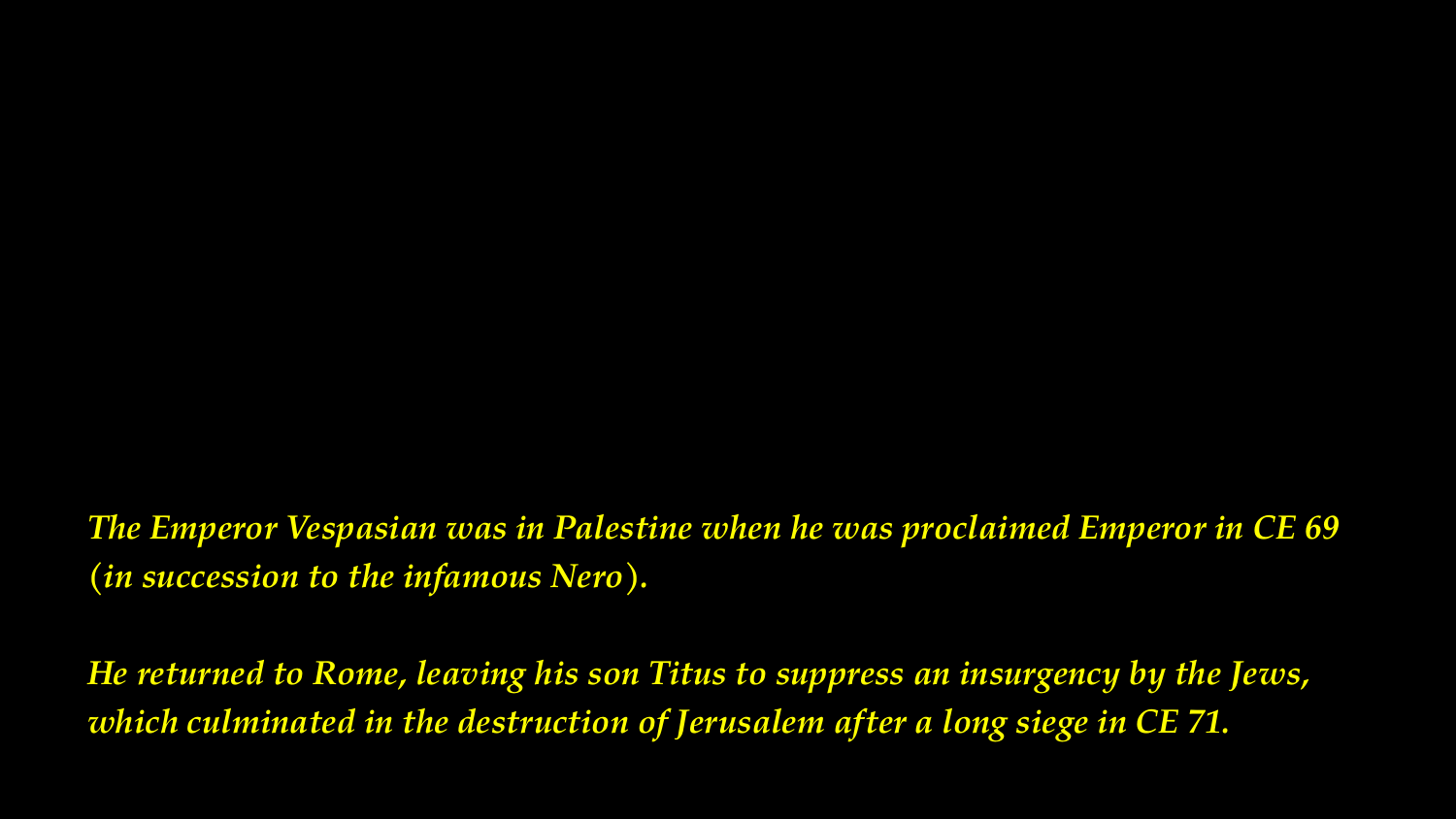

# The Emperor Vespasian was in Palestine when he was proclaimed Emperor in CE 69 (in succession to the infamous Nero). He returned to Rome, leaving his son Titus to suppress an insurgency by the Jews, which culminated in the destruction of Jerusalem after a long siege in CE 71.